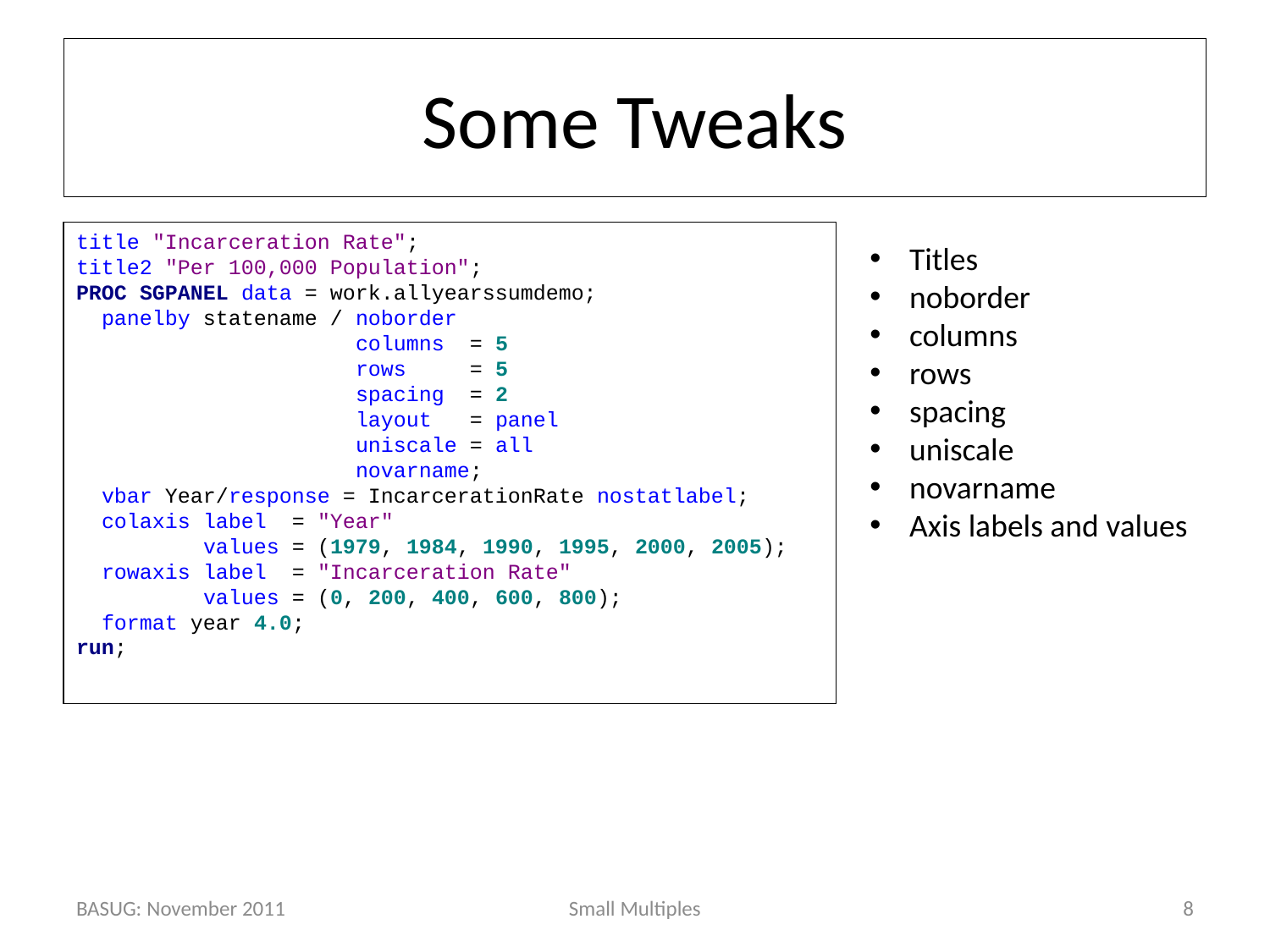

# Some Tweaks
title "Incarceration Rate";
title2 "Per 100,000 Population";
PROC SGPANEL data = work.allyearssumdemo;
  panelby statename / noborder
                      columns  = 5
                      rows     = 5
                      spacing  = 2
                      layout   = panel
                      uniscale = all
                      novarname;
  vbar Year/response = IncarcerationRate nostatlabel;
  colaxis label  = "Year"
          values = (1979, 1984, 1990, 1995, 2000, 2005);
  rowaxis label  = "Incarceration Rate"
          values = (0, 200, 400, 600, 800);
  format year 4.0;
run;

Titles
noborder
columns
rows
spacing
uniscale
novarname
Axis labels and values
BASUG: November 2011
Small Multiples
8